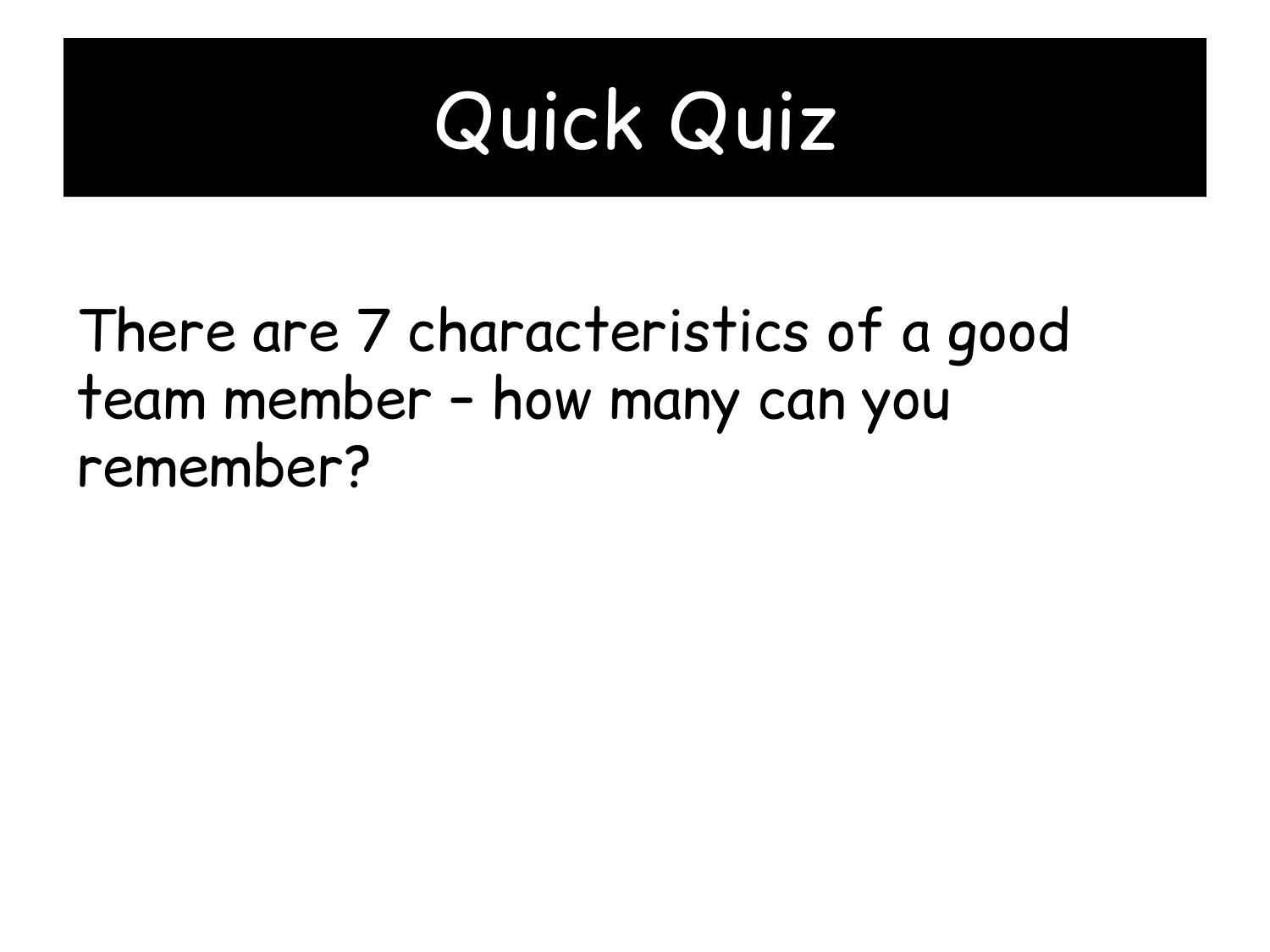

# Quick Quiz
There are 7 characteristics of a good team member – how many can you remember?